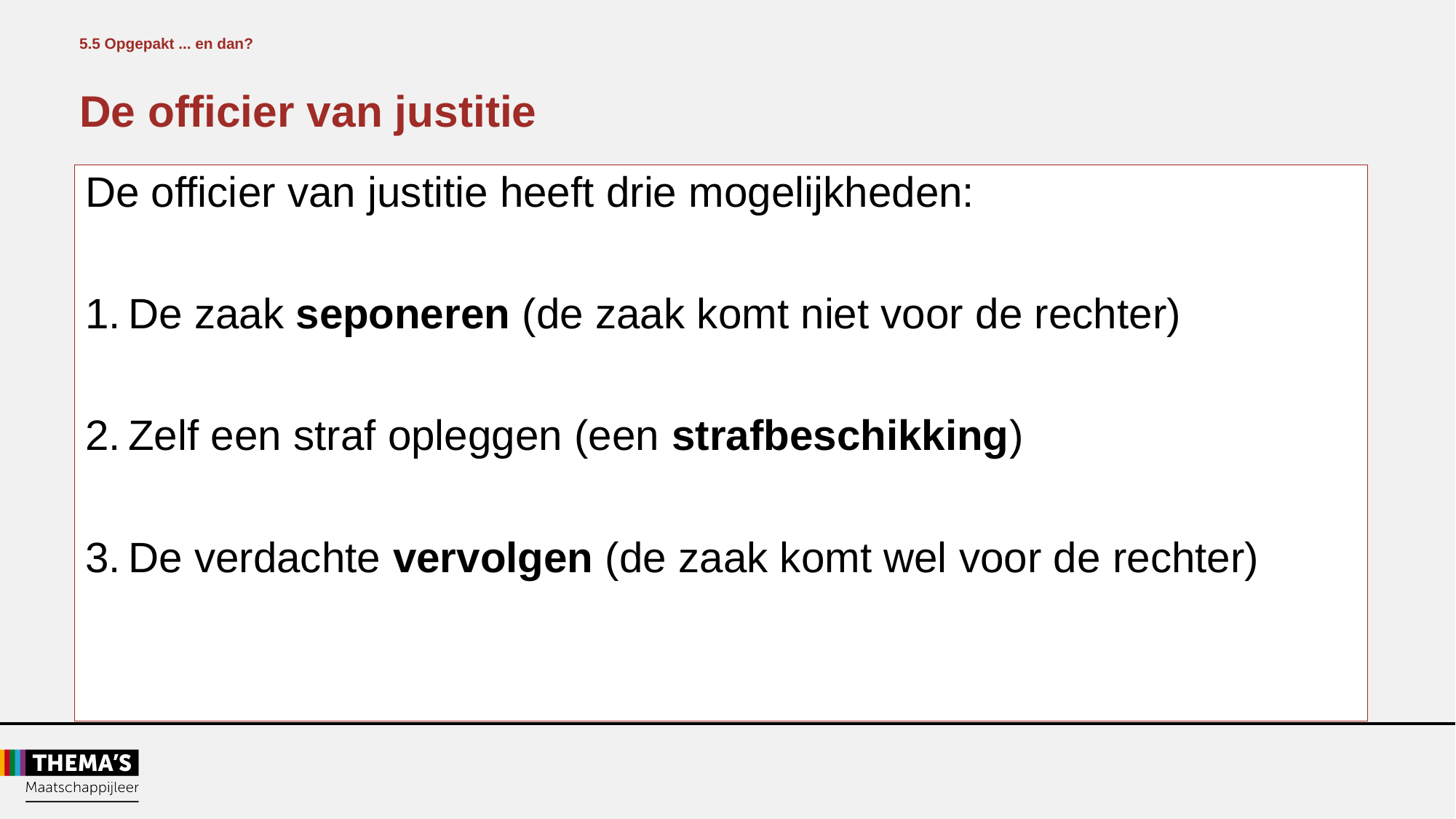

5.5 Opgepakt ... en dan?
De officier van justitie
De officier van justitie heeft drie mogelijkheden:

1.	De zaak seponeren (de zaak komt niet voor de rechter)

2.	Zelf een straf opleggen (een strafbeschikking)

3.	De verdachte vervolgen (de zaak komt wel voor de rechter)